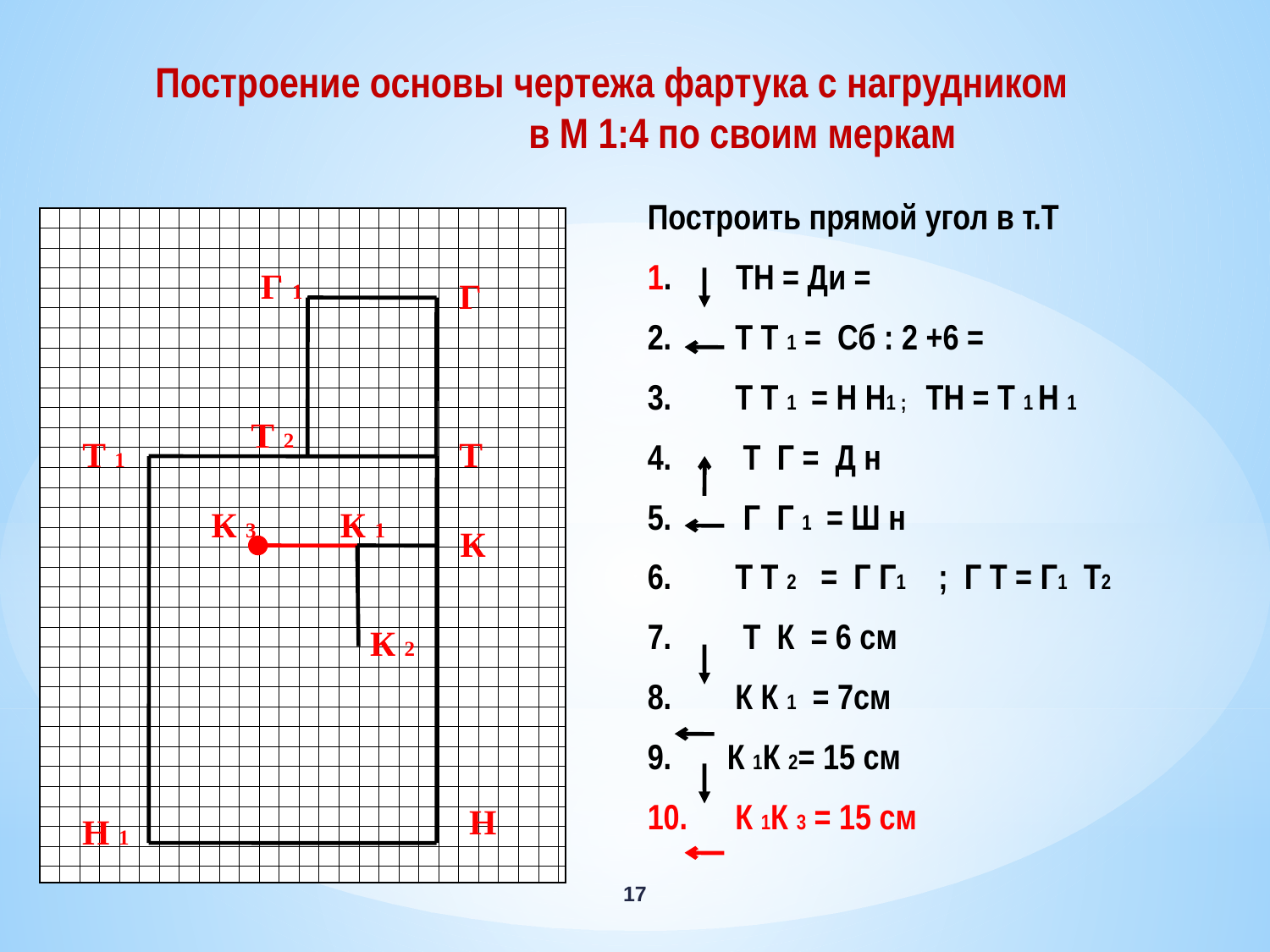

Построение основы чертежа фартука с нагрудником                            в М 1:4 по своим меркам
Построить прямой угол в т.Т
1.        ТН = Ди =
   Т Т 1 =  Сб : 2 +6 =
   Т Т 1   = Н Н1 ;    ТН = Т 1 Н 1
    Т  Г =  Д н
    Г  Г 1   = Ш н
   Т Т 2   =  Г Г1    ;  Г Т = Г1  Т2
    Т  К  = 6 см
   К К 1  = 7см
  К 1К 2= 15 см
   К 1К 3 = 15 см

Г 1
Г

Т 2
Т 1
Т
К 3
К 1
К

К 2

Н
Н 1
17